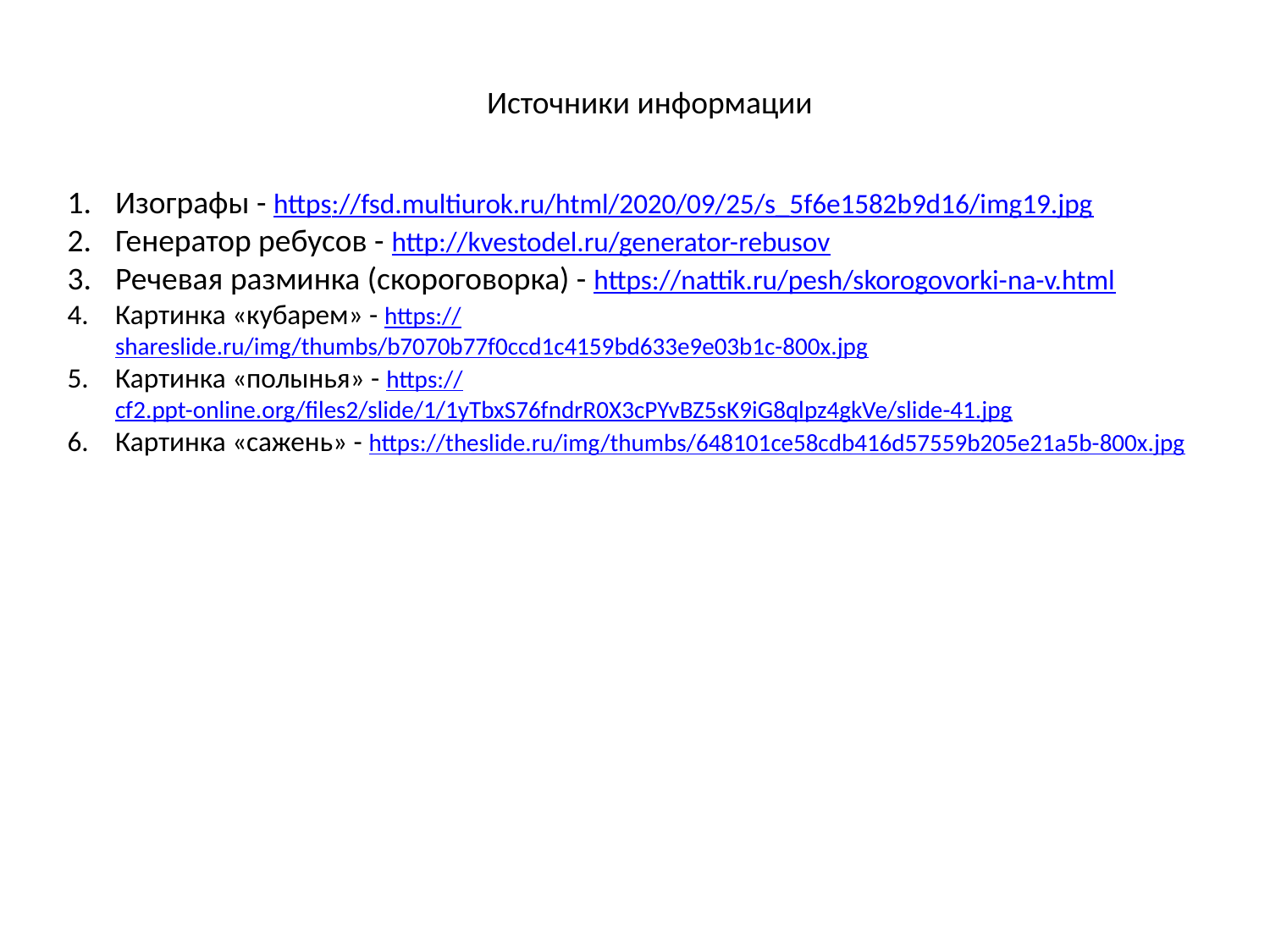

Источники информации
Изографы - https://fsd.multiurok.ru/html/2020/09/25/s_5f6e1582b9d16/img19.jpg
Генератор ребусов - http://kvestodel.ru/generator-rebusov
Речевая разминка (скороговорка) - https://nattik.ru/pesh/skorogovorki-na-v.html
Картинка «кубарем» - https://shareslide.ru/img/thumbs/b7070b77f0ccd1c4159bd633e9e03b1c-800x.jpg
Картинка «полынья» - https://cf2.ppt-online.org/files2/slide/1/1yTbxS76fndrR0X3cPYvBZ5sK9iG8qlpz4gkVe/slide-41.jpg
Картинка «сажень» - https://theslide.ru/img/thumbs/648101ce58cdb416d57559b205e21a5b-800x.jpg